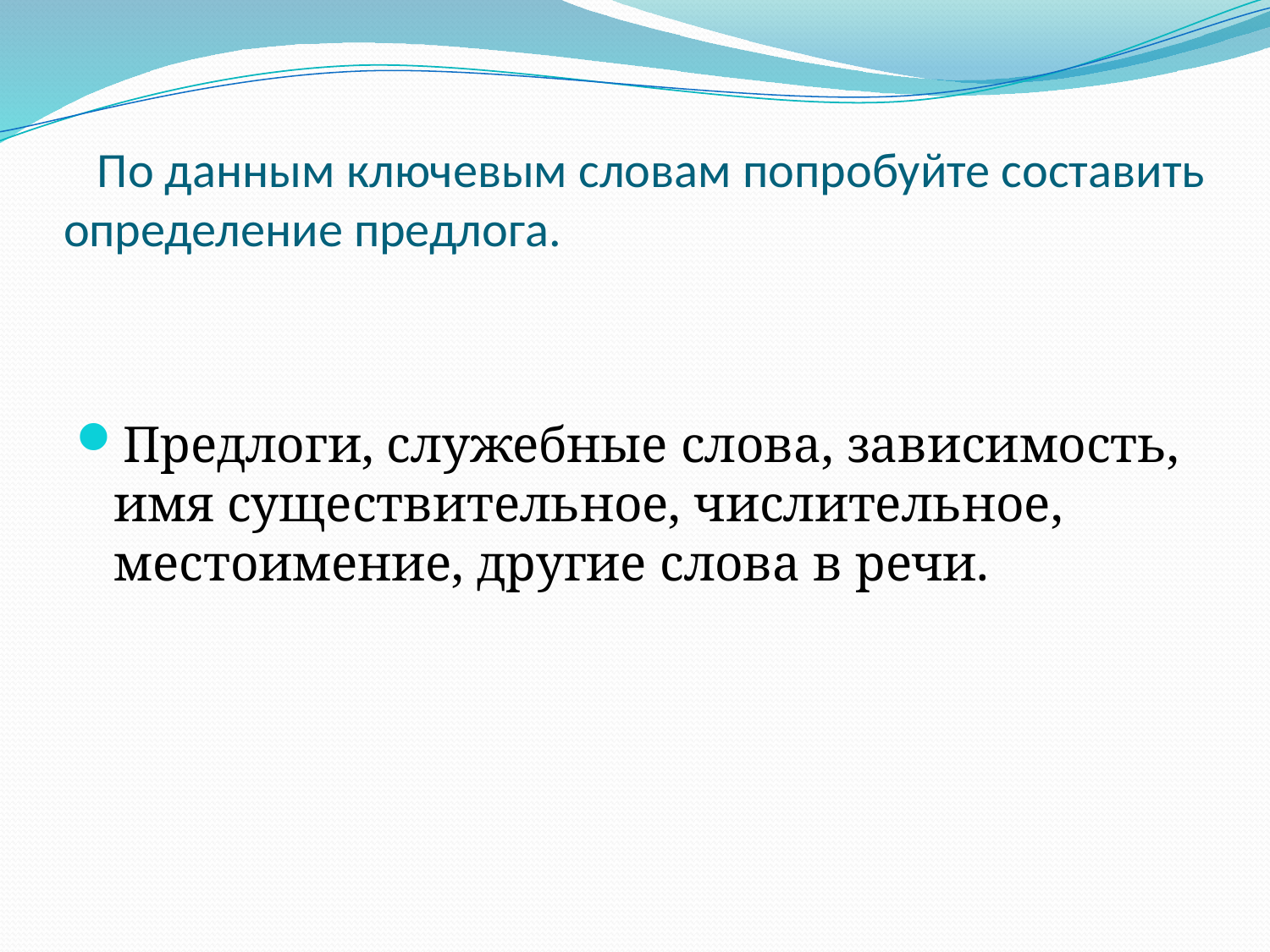

# По данным ключевым словам попробуйте составить определение предлога.

Предлоги, служебные слова, зависимость, имя существительное, числительное, местоимение, другие слова в речи.